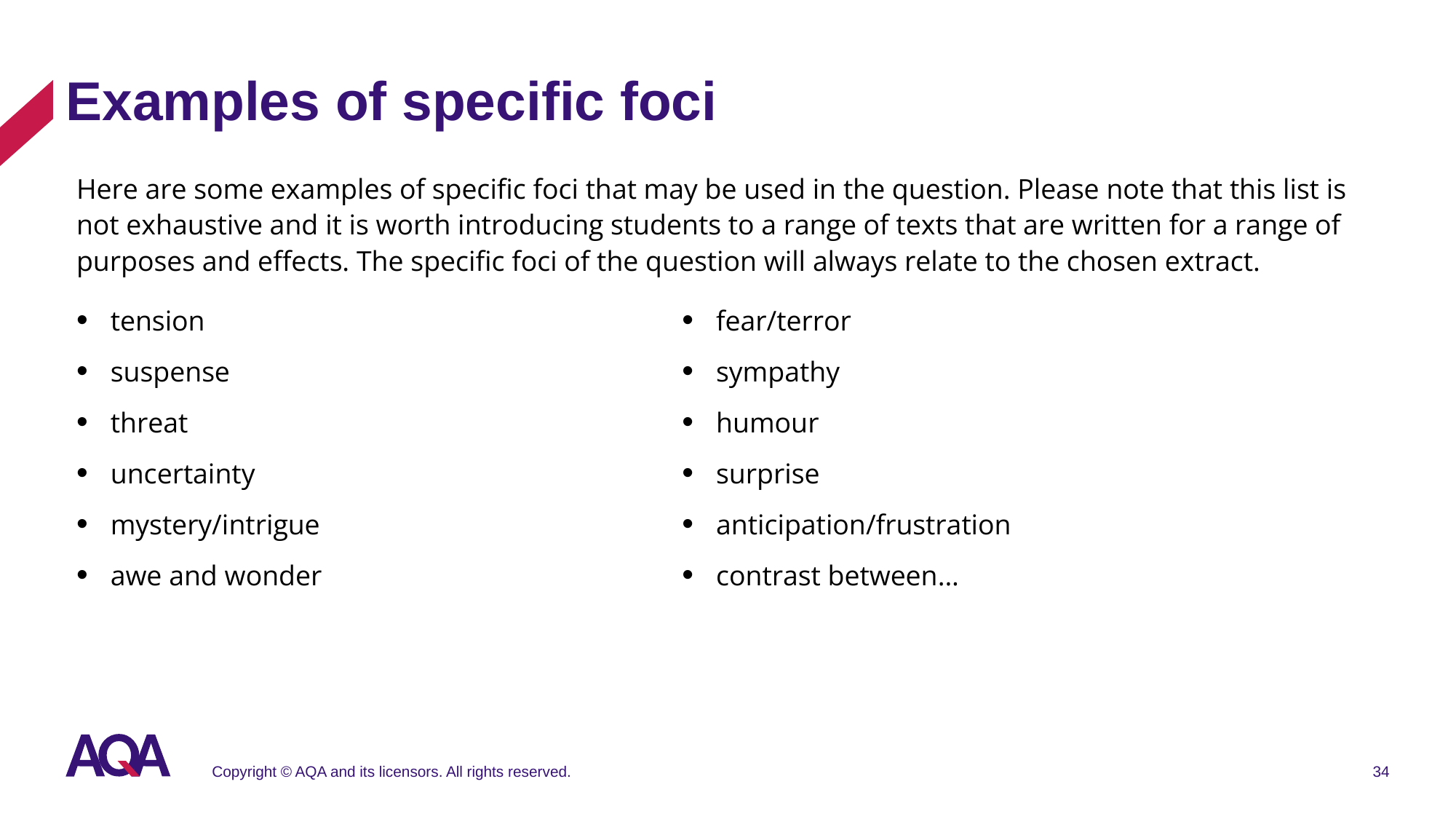

# Examples of specific foci
Here are some examples of specific foci that may be used in the question. Please note that this list is not exhaustive and it is worth introducing students to a range of texts that are written for a range of purposes and effects. The specific foci of the question will always relate to the chosen extract.

fear/terror
sympathy
humour
surprise
anticipation/frustration
contrast between...
tension
suspense
threat
uncertainty
mystery/intrigue
awe and wonder
Copyright © AQA and its licensors. All rights reserved.
34